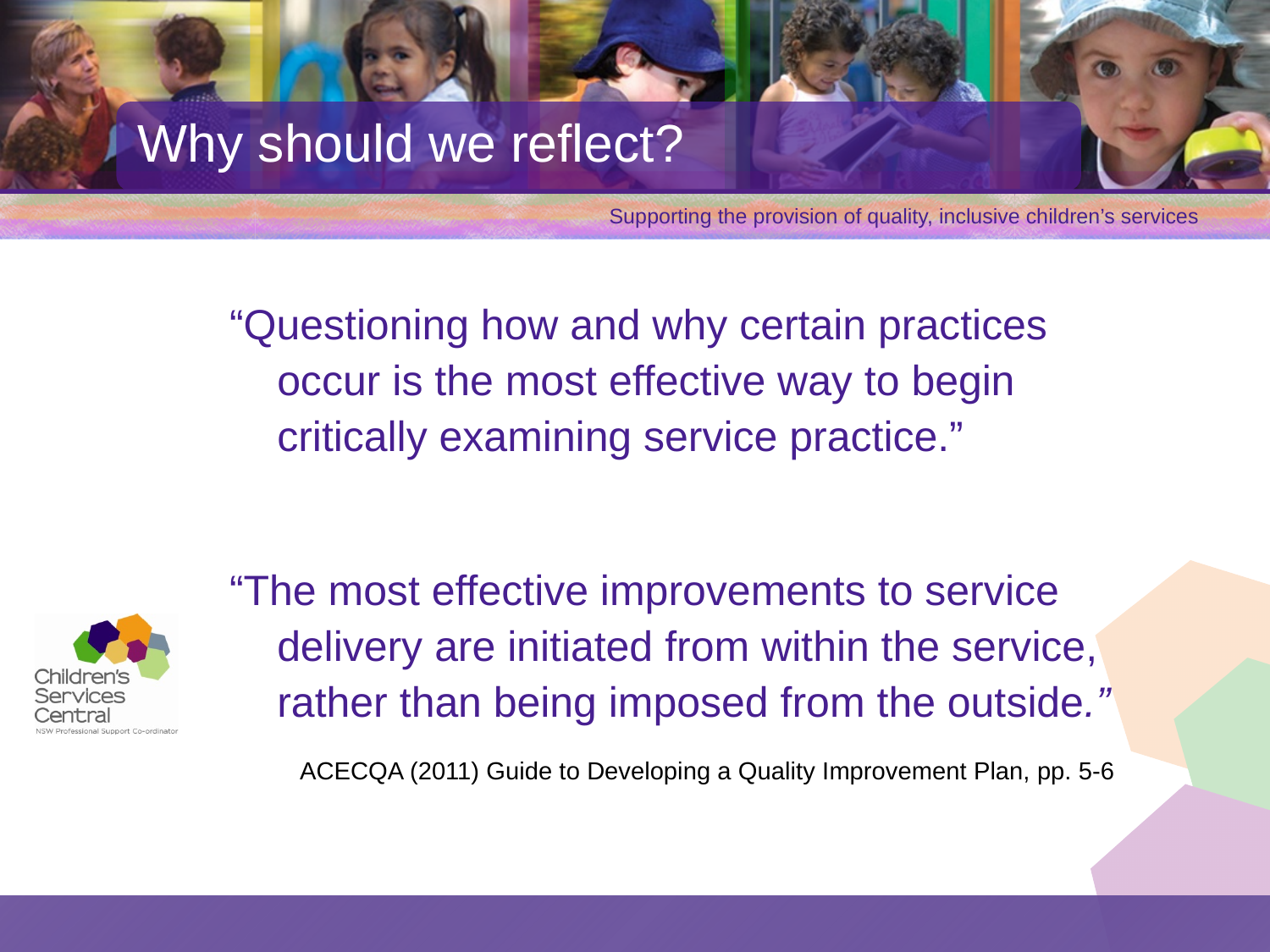

# Why should we reflect?
“Questioning how and why certain practices occur is the most effective way to begin critically examining service practice.”

“The most effective improvements to service delivery are initiated from within the service, rather than being imposed from the outside.”

 ACECQA (2011) Guide to Developing a Quality Improvement Plan, pp. 5-6